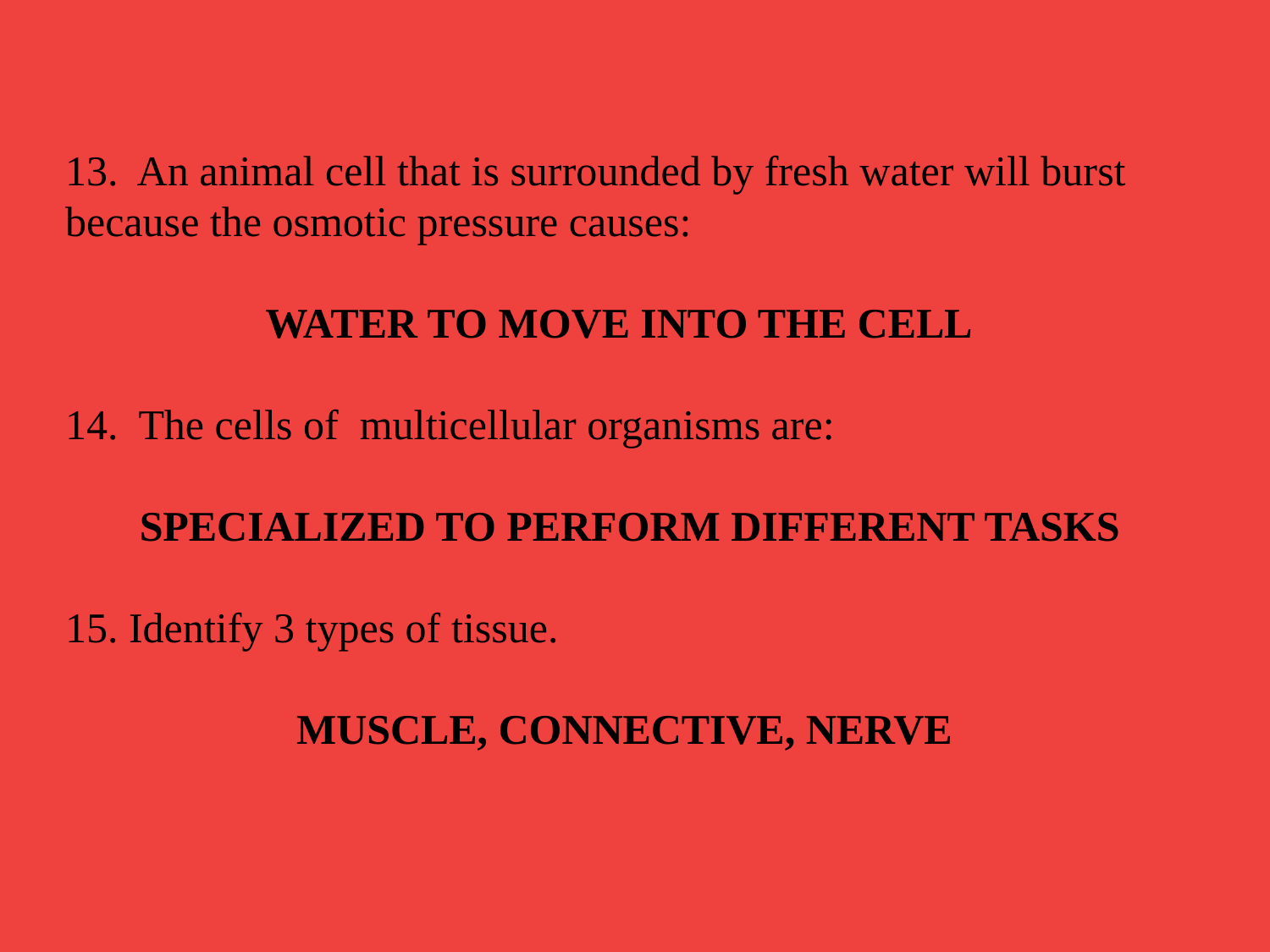

13.  An animal cell that is surrounded by fresh water will burst because the osmotic pressure causes:

WATER TO MOVE INTO THE CELL

14.  The cells of  multicellular organisms are:

 SPECIALIZED TO PERFORM DIFFERENT TASKS

Identify 3 types of tissue.

MUSCLE, CONNECTIVE, NERVE